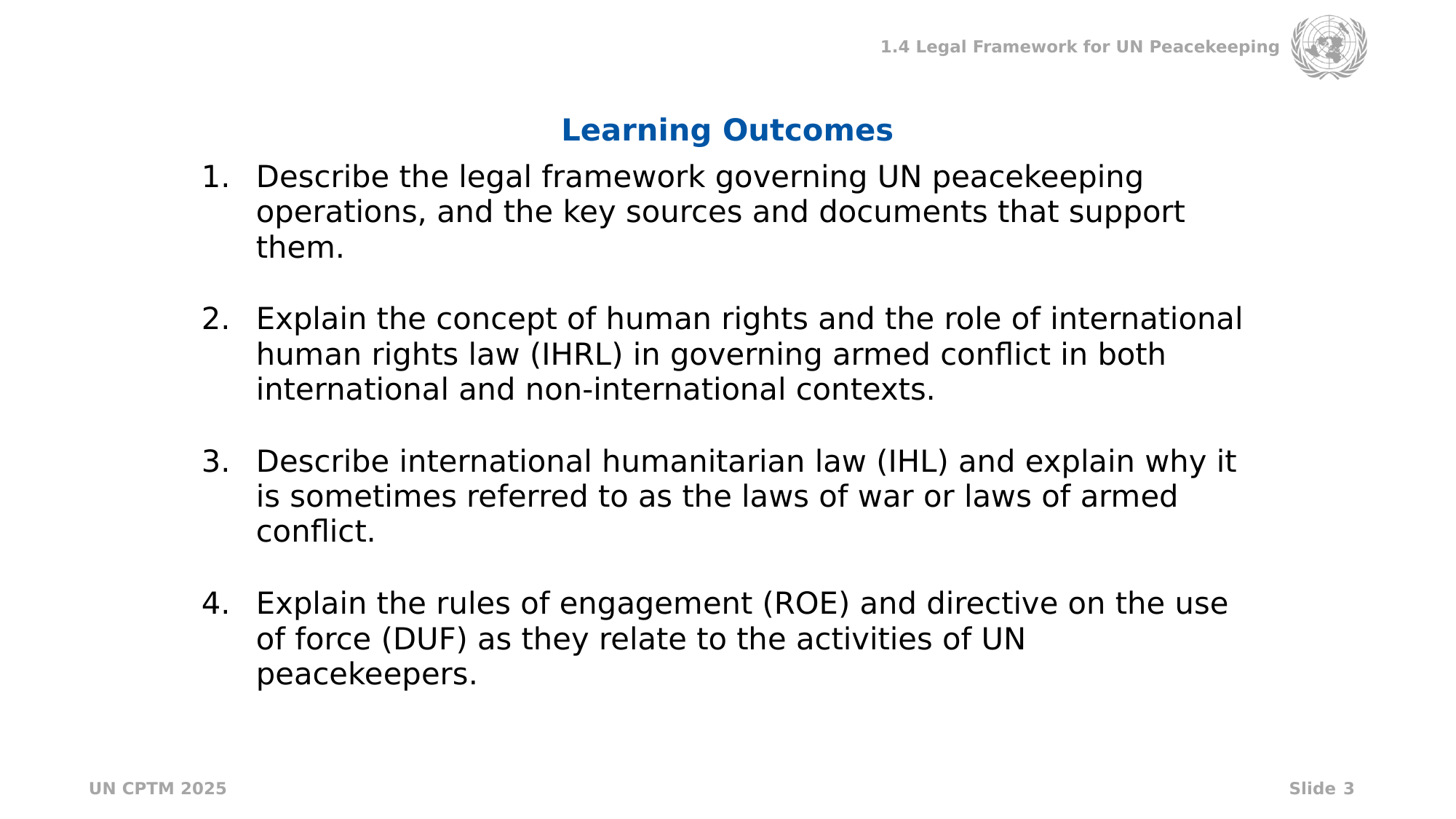

| Learning Outcomes |
| --- |
| Describe the legal framework governing UN peacekeeping operations, and the key sources and documents that support them. Explain the concept of human rights and the role of international human rights law (IHRL) in governing armed conflict in both international and non-international contexts. Describe international humanitarian law (IHL) and explain why it is sometimes referred to as the laws of war or laws of armed conflict. Explain the rules of engagement (ROE) and directive on the use of force (DUF) as they relate to the activities of UN peacekeepers. |